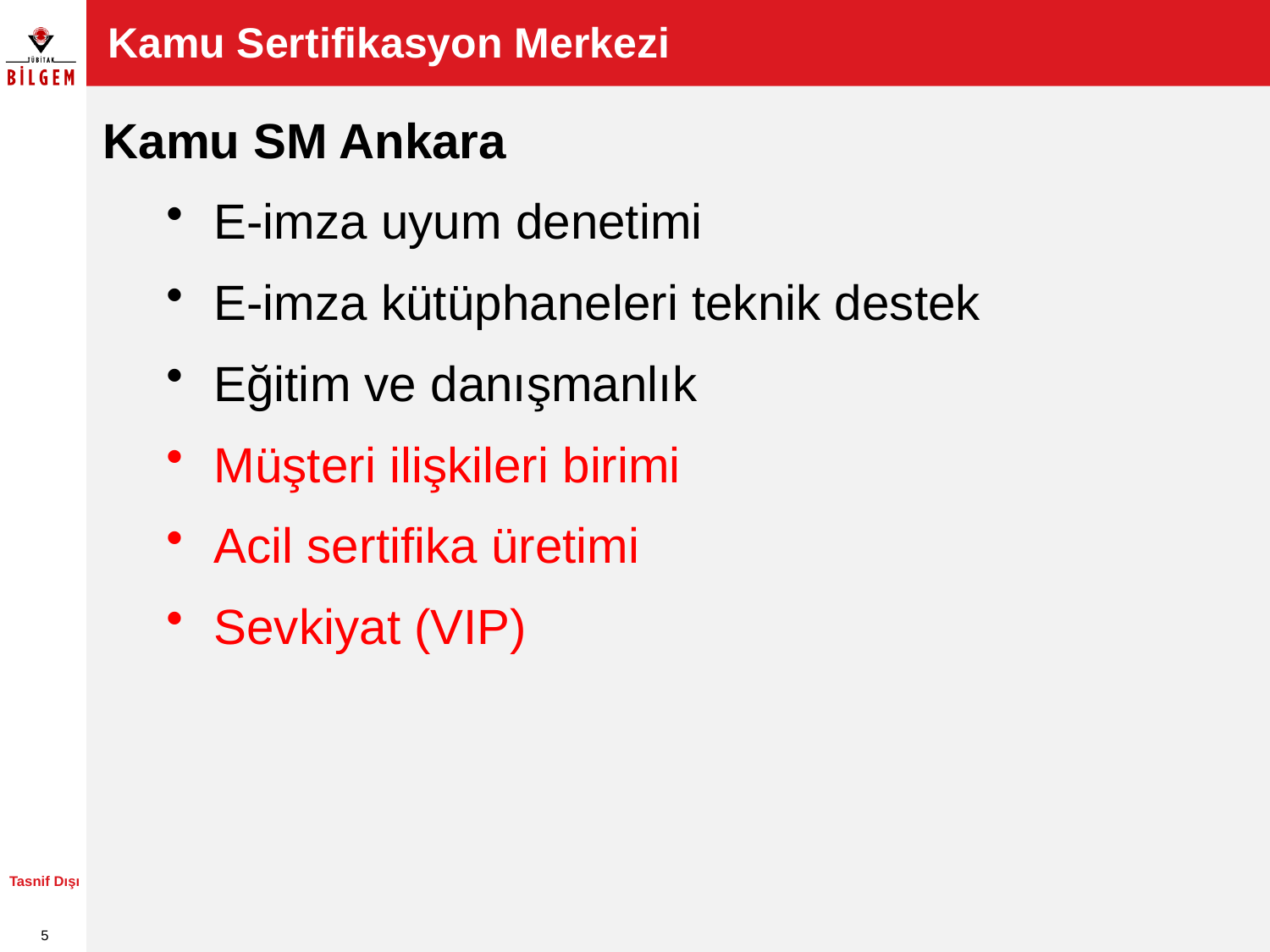

# Kamu Sertifikasyon Merkezi
Kamu SM Ankara
E-imza uyum denetimi
E-imza kütüphaneleri teknik destek
Eğitim ve danışmanlık
Müşteri ilişkileri birimi
Acil sertifika üretimi
Sevkiyat (VIP)
Tasnif Dışı
5